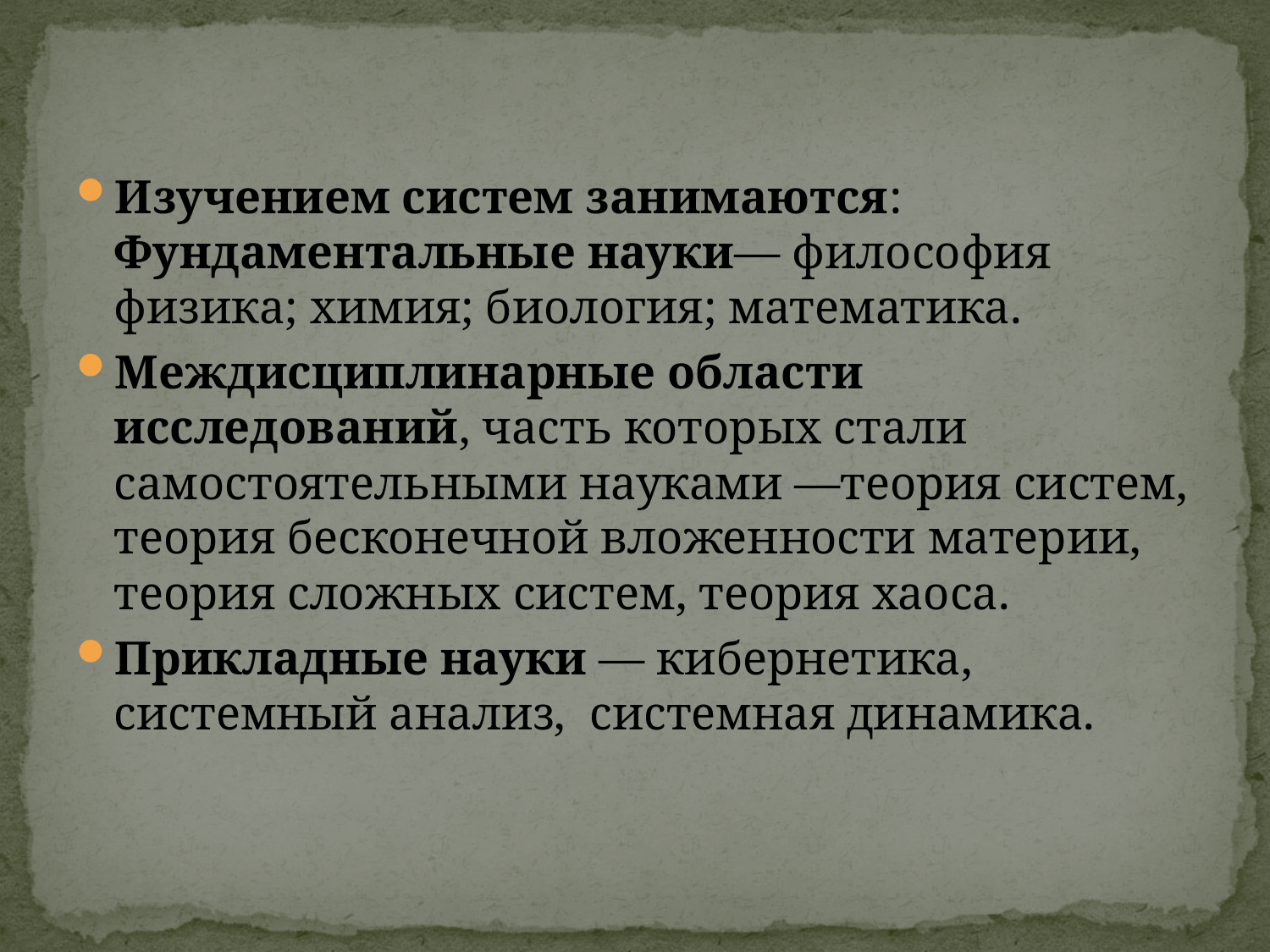

#
Изучением систем занимаются: Фундаментальные науки— философия физика; химия; биология; математика.
Междисциплинарные области исследований, часть которых стали самостоятельными науками —теория систем, теория бесконечной вложенности материи, теория сложных систем, теория хаоса.
Прикладные науки — кибернетика, системный анализ,  системная динамика.